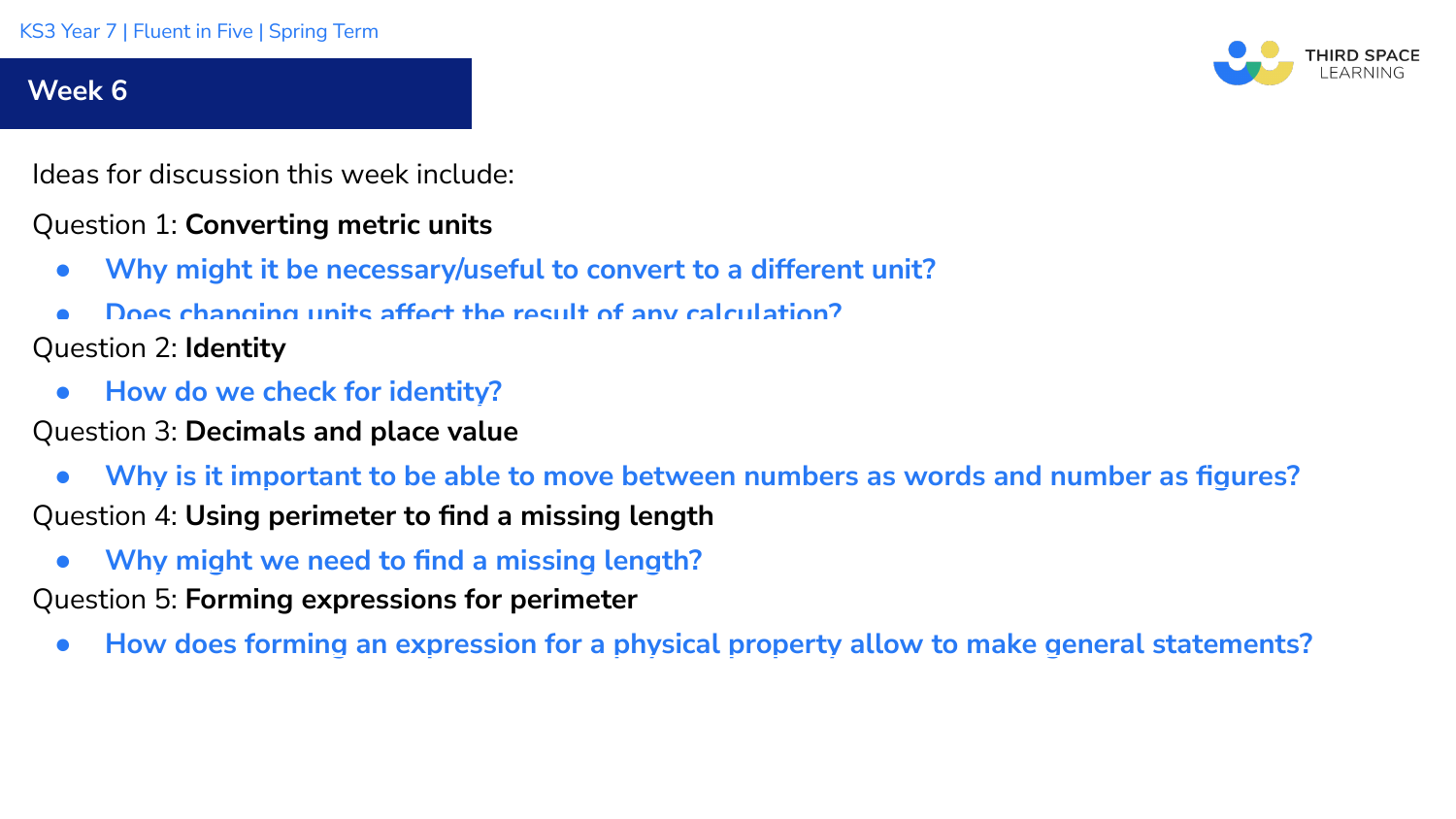

Week 6
| Ideas for discussion this week include: |
| --- |
| Question 1: Converting metric units Why might it be necessary/useful to convert to a different unit? Does changing units affect the result of any calculation? |
| Question 2: Identity How do we check for identity? |
| Question 3: Decimals and place value Why is it important to be able to move between numbers as words and number as figures? |
| Question 4: Using perimeter to find a missing length Why might we need to find a missing length? |
| Question 5: Forming expressions for perimeter How does forming an expression for a physical property allow to make general statements? |